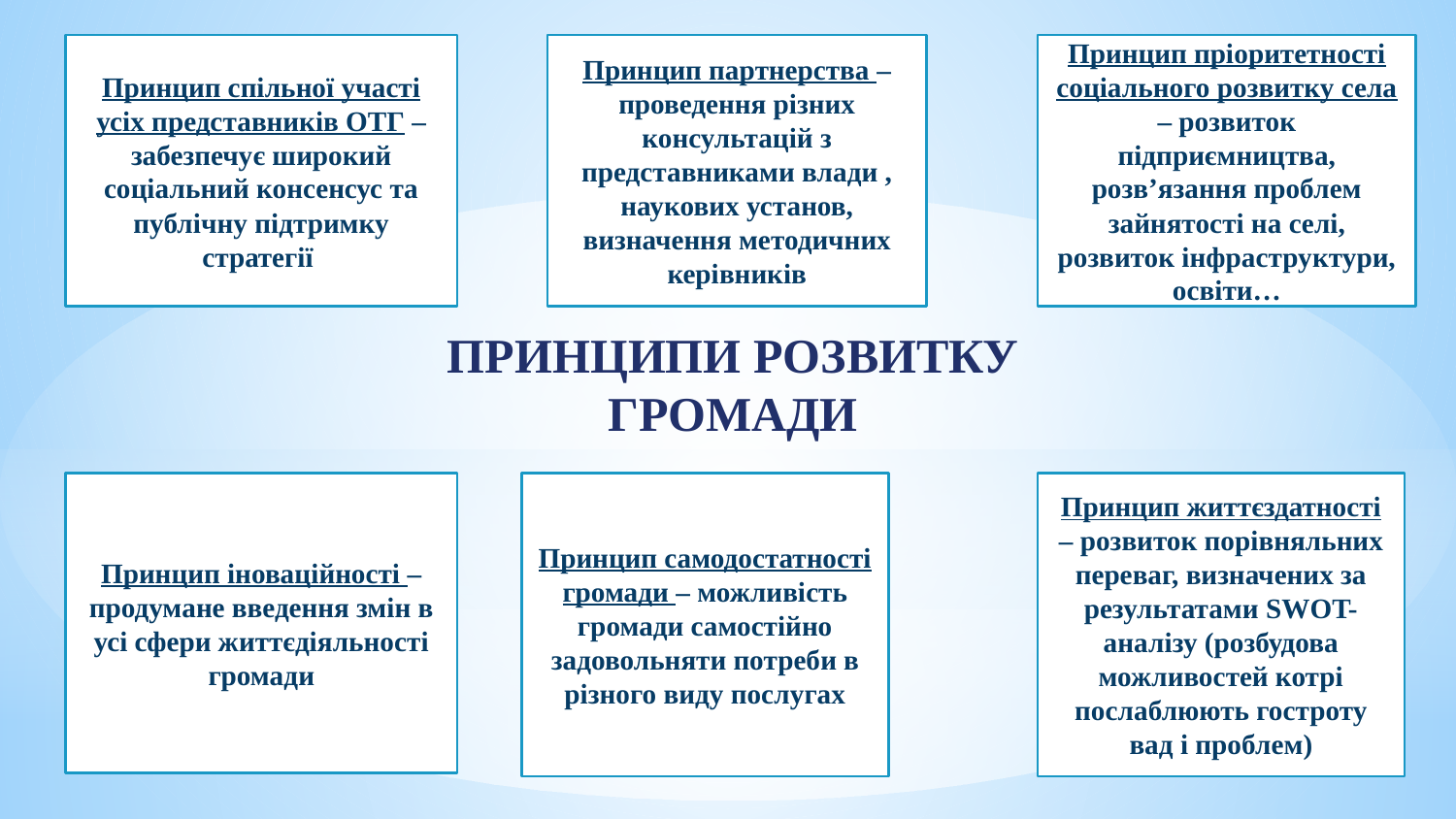

Принцип спільної участі усіх представників ОТГ – забезпечує широкий соціальний консенсус та публічну підтримку стратегії
Принцип партнерства – проведення різних консультацій з представниками влади , наукових установ, визначення методичних керівників
Принцип пріоритетності соціального розвитку села – розвиток підприємництва, розв’язання проблем зайнятості на селі, розвиток інфраструктури, освіти…
ПРИНЦИПИ РОЗВИТКУ ГРОМАДИ
Принцип життєздатності – розвиток порівняльних переваг, визначених за результатами SWOT-аналізу (розбудова можливостей котрі послаблюють гостроту вад і проблем)
Принцип іноваційності – продумане введення змін в усі сфери життєдіяльності громади
Принцип самодостатності громади – можливість громади самостійно задовольняти потреби в різного виду послугах